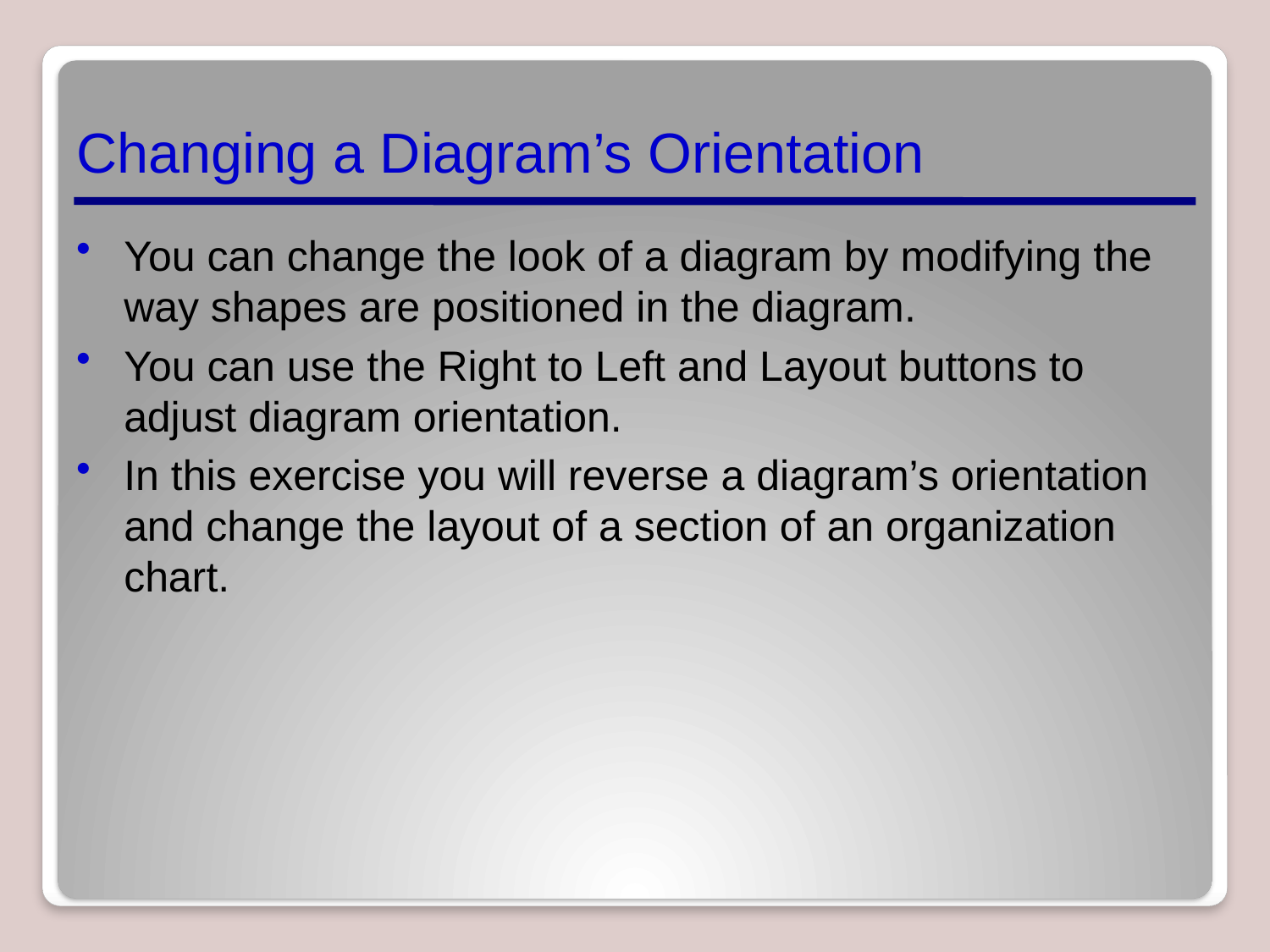

# Changing a Diagram’s Orientation
You can change the look of a diagram by modifying the way shapes are positioned in the diagram.
You can use the Right to Left and Layout buttons to adjust diagram orientation.
In this exercise you will reverse a diagram’s orientation and change the layout of a section of an organization chart.